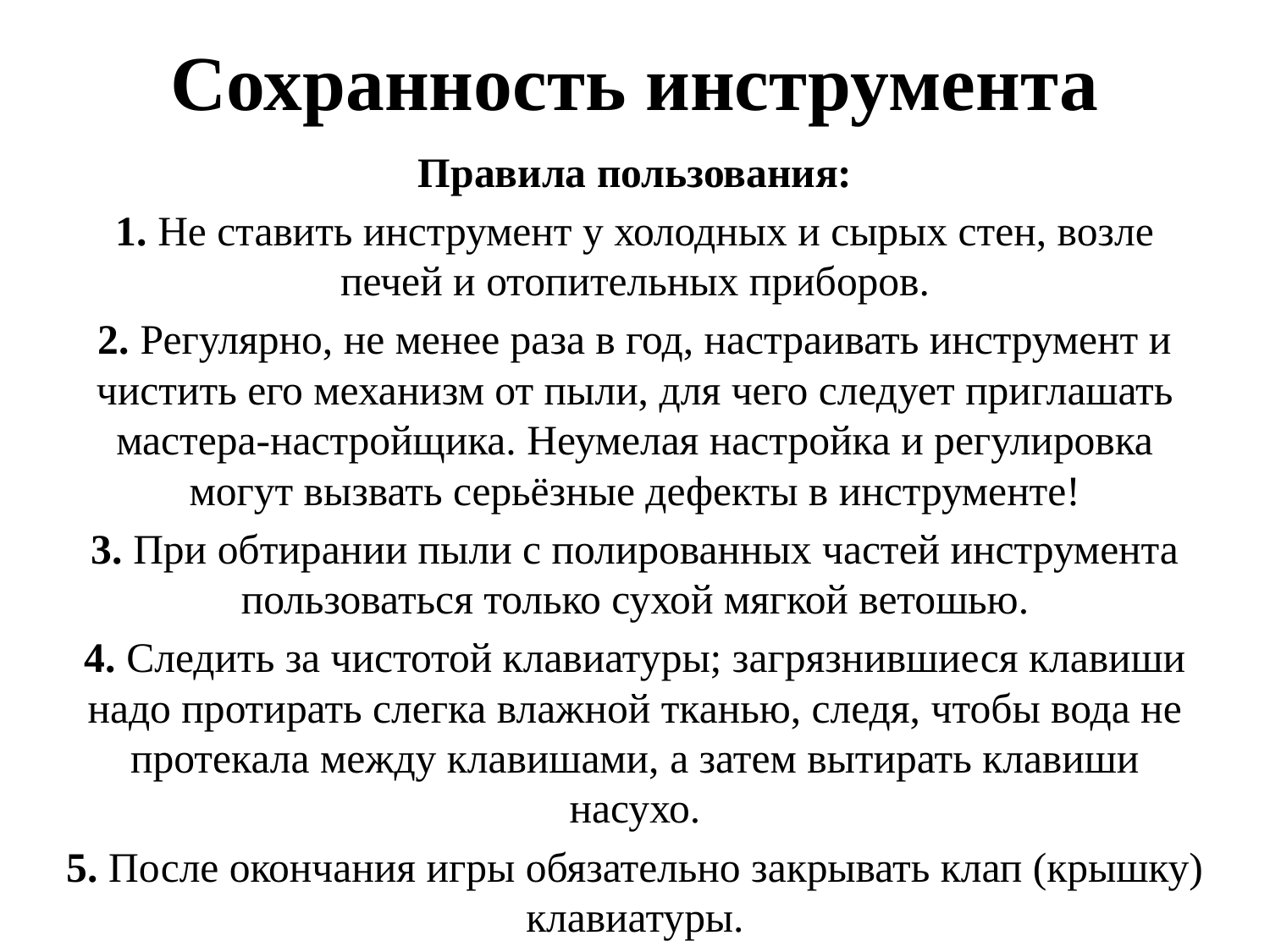

# Сохранность инструмента
Правила пользования:
1. Не ставить инструмент у холодных и сырых стен, возле печей и отопительных приборов.
2. Регулярно, не менее раза в год, настраивать инструмент и чистить его механизм от пыли, для чего следует приглашать мастера-настройщика. Неумелая настройка и регулировка могут вызвать серьёзные дефекты в инструменте!
3. При обтирании пыли с полированных частей инструмента пользоваться только сухой мягкой ветошью.
4. Следить за чистотой клавиатуры; загрязнившиеся клавиши надо протирать слегка влажной тканью, следя, чтобы вода не протекала между клавишами, а затем вытирать клавиши насухо.
5. После окончания игры обязательно закрывать клап (крышку) клавиатуры.